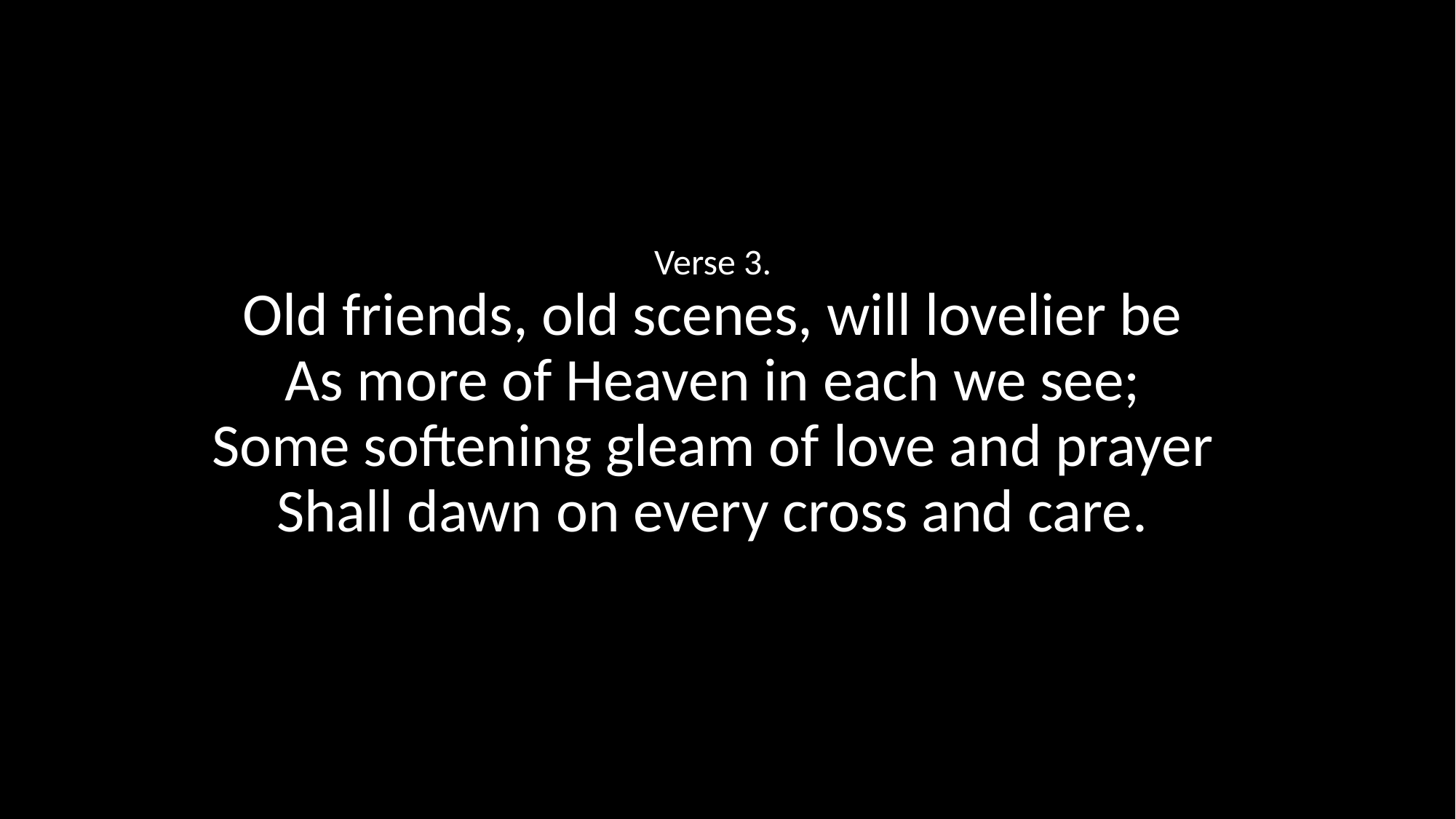

Verse 3.
Old friends, old scenes, will lovelier be
As more of Heaven in each we see;
Some softening gleam of love and prayer
Shall dawn on every cross and care.